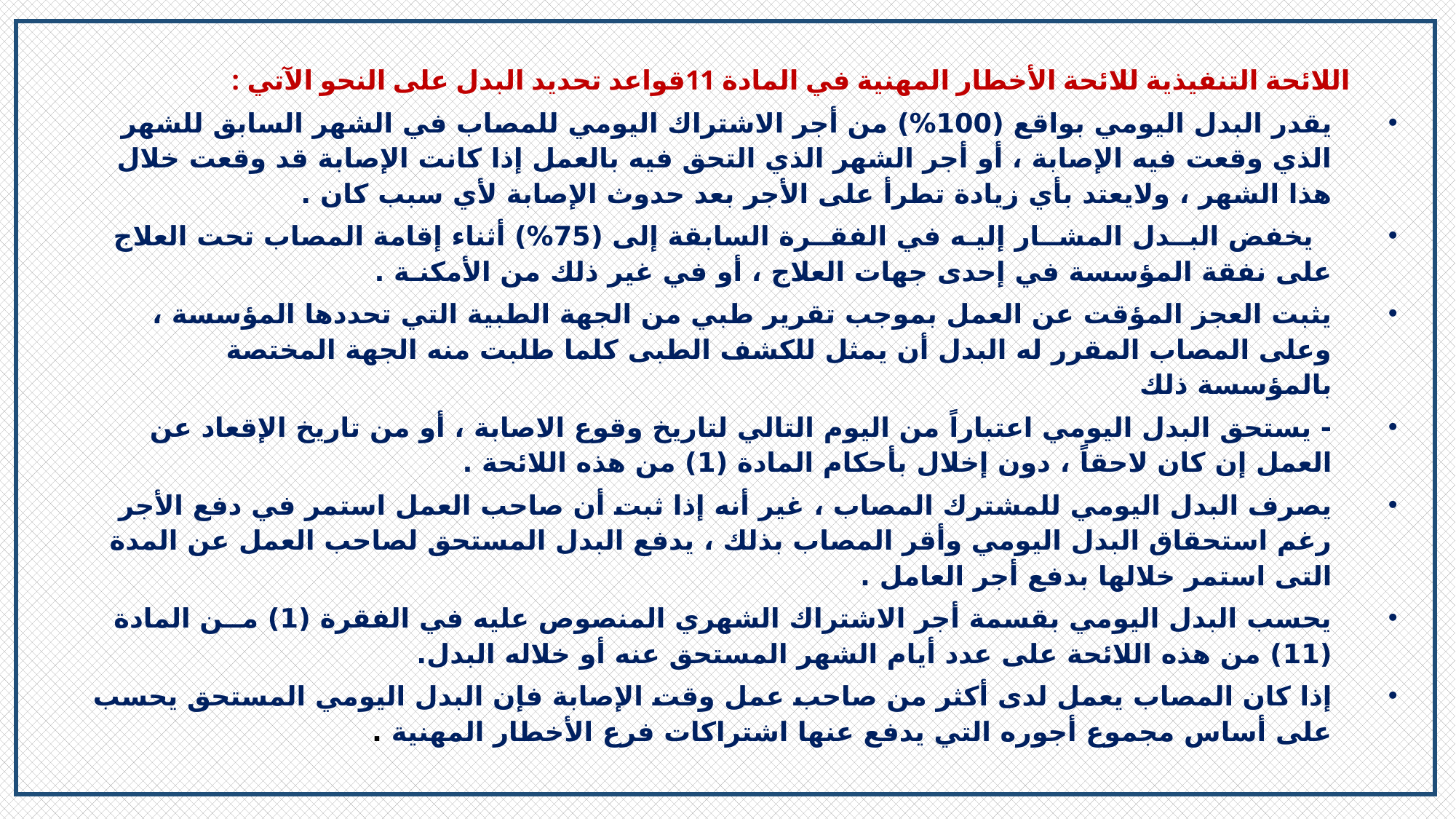

اللائحة التنفيذية للائحة الأخطار المهنية في المادة 11قواعد تحديد البدل على النحو الآتي :
يقدر البدل اليومي بواقع (100%) من أجر الاشتراك اليومي للمصاب في الشهر السابق للشهر الذي وقعت فيه الإصابة ، أو أجر الشهر الذي التحق فيه بالعمل إذا كانت الإصابة قد وقعت خلال هذا الشهر ، ولايعتد بأي زيادة تطرأ على الأجر بعد حدوث الإصابة لأي سبب كان .
  يخفض البــدل المشــار إليـه في الفقــرة السابقة إلى (75%) أثناء إقامة المصاب تحت العلاج على نفقة المؤسسة في إحدى جهات العلاج ، أو في غير ذلك من الأمكنـة .
يثبت العجز المؤقت عن العمل بموجب تقرير طبي من الجهة الطبية التي تحددها المؤسسة ، وعلى المصاب المقرر له البدل أن يمثل للكشف الطبى كلما طلبت منه الجهة المختصة بالمؤسسة ذلك
- يستحق البدل اليومي اعتباراً من اليوم التالي لتاريخ وقوع الاصابة ، أو من تاريخ الإقعاد عن العمل إن كان لاحقاً ، دون إخلال بأحكام المادة (1) من هذه اللائحة .
يصرف البدل اليومي للمشترك المصاب ، غير أنه إذا ثبت أن صاحب العمل استمر في دفع الأجر رغم استحقاق البدل اليومي وأقر المصاب بذلك ، يدفع البدل المستحق لصاحب العمل عن المدة التى استمر خلالها بدفع أجر العامل .
يحسب البدل اليومي بقسمة أجر الاشتراك الشهري المنصوص عليه في الفقرة (1) مــن المادة (11) من هذه اللائحة على عدد أيام الشهر المستحق عنه أو خلاله البدل.
إذا كان المصاب يعمل لدى أكثر من صاحب عمل وقت الإصابة فإن البدل اليومي المستحق يحسب على أساس مجموع أجوره التي يدفع عنها اشتراكات فرع الأخطار المهنية .